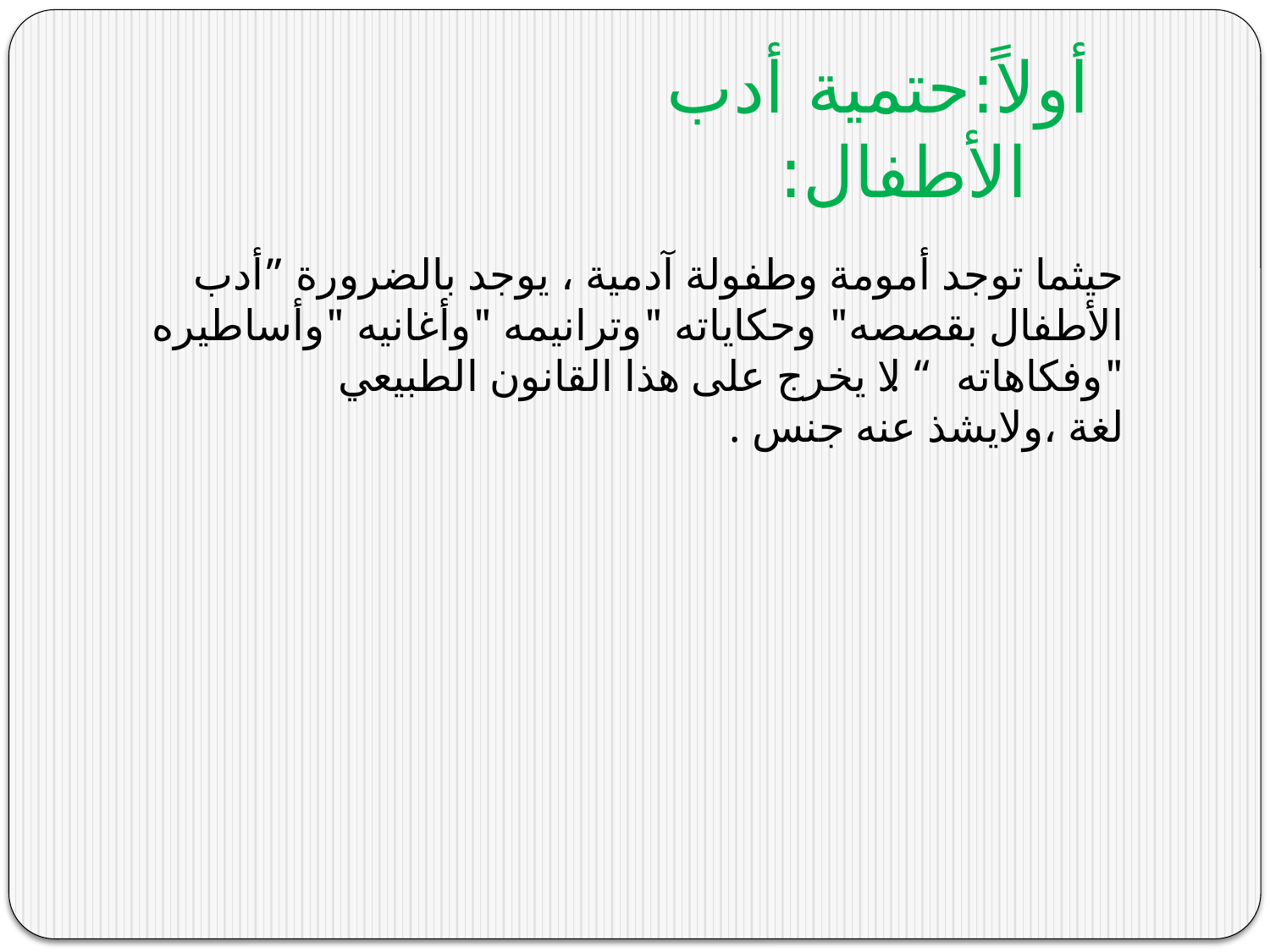

# أولاً:حتمية أدب الأطفال:
حيثما توجد أمومة وطفولة آدمية ، يوجد بالضرورة ”أدب الأطفال بقصصه" وحكاياته "وترانيمه "وأغانيه "وأساطيره "وفكاهاته“ . لا يخرج على هذا القانون الطبيعي لغة ،ولايشذ عنه جنس .